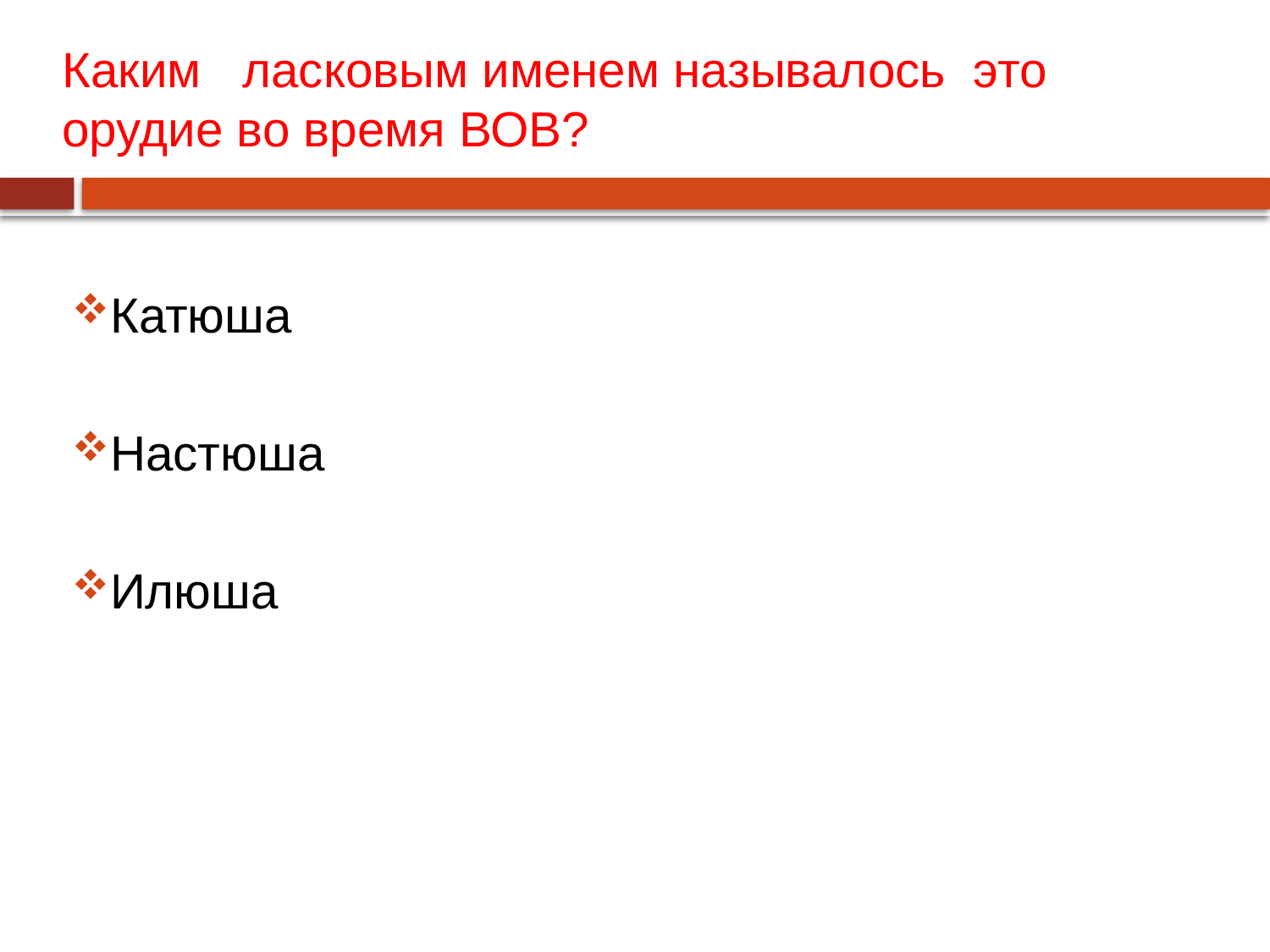

# Каким   ласковым именем называлось  это орудие во время ВОВ?

Катюша

Настюша

Илюша